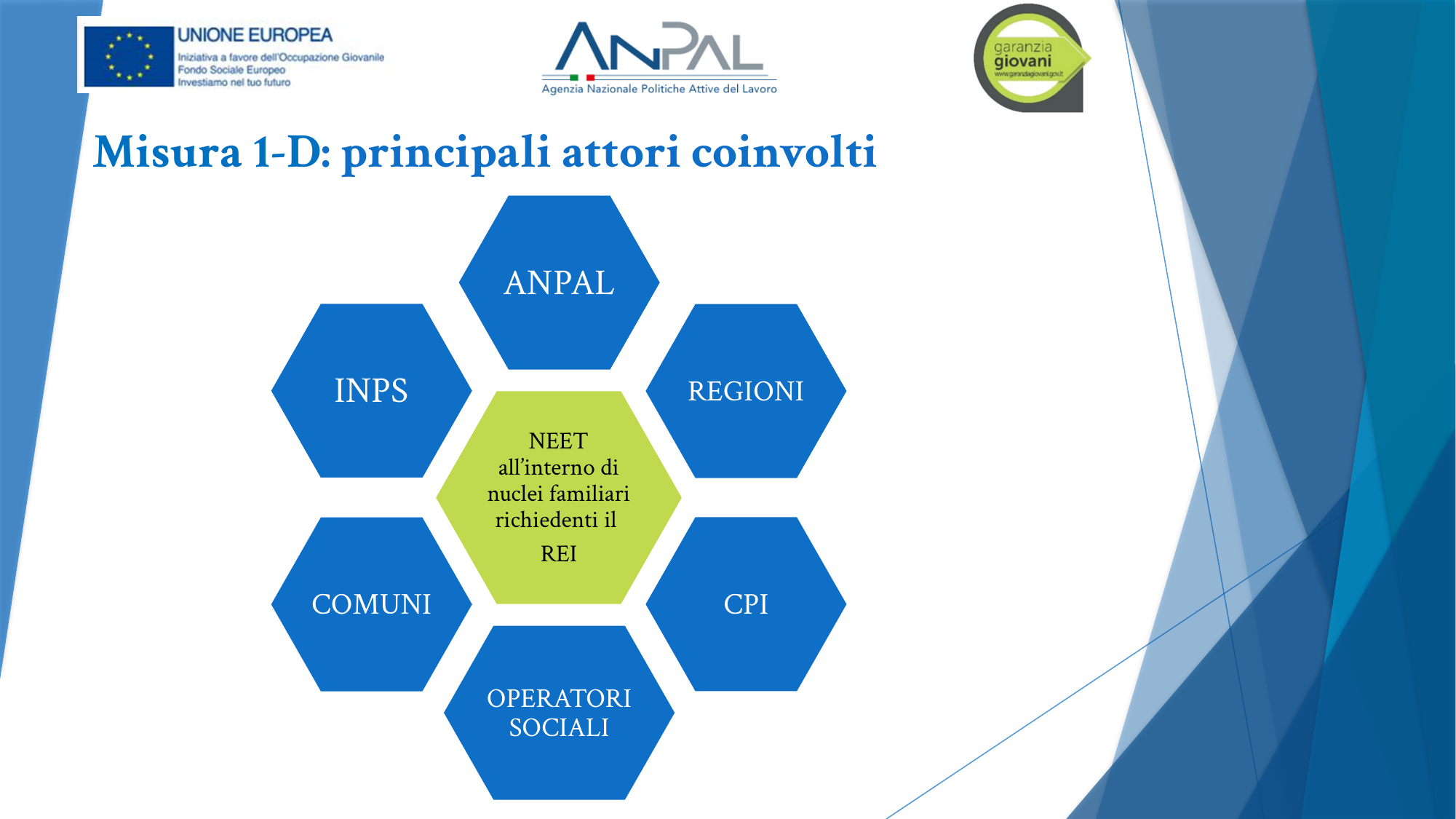

Misura 1-D: principali attori coinvolti
NEET all’interno di nuclei familiari richiedenti il
REI
ANPAL
REGIONI
CPI
OPERATORI SOCIALI
COMUNI
INPS